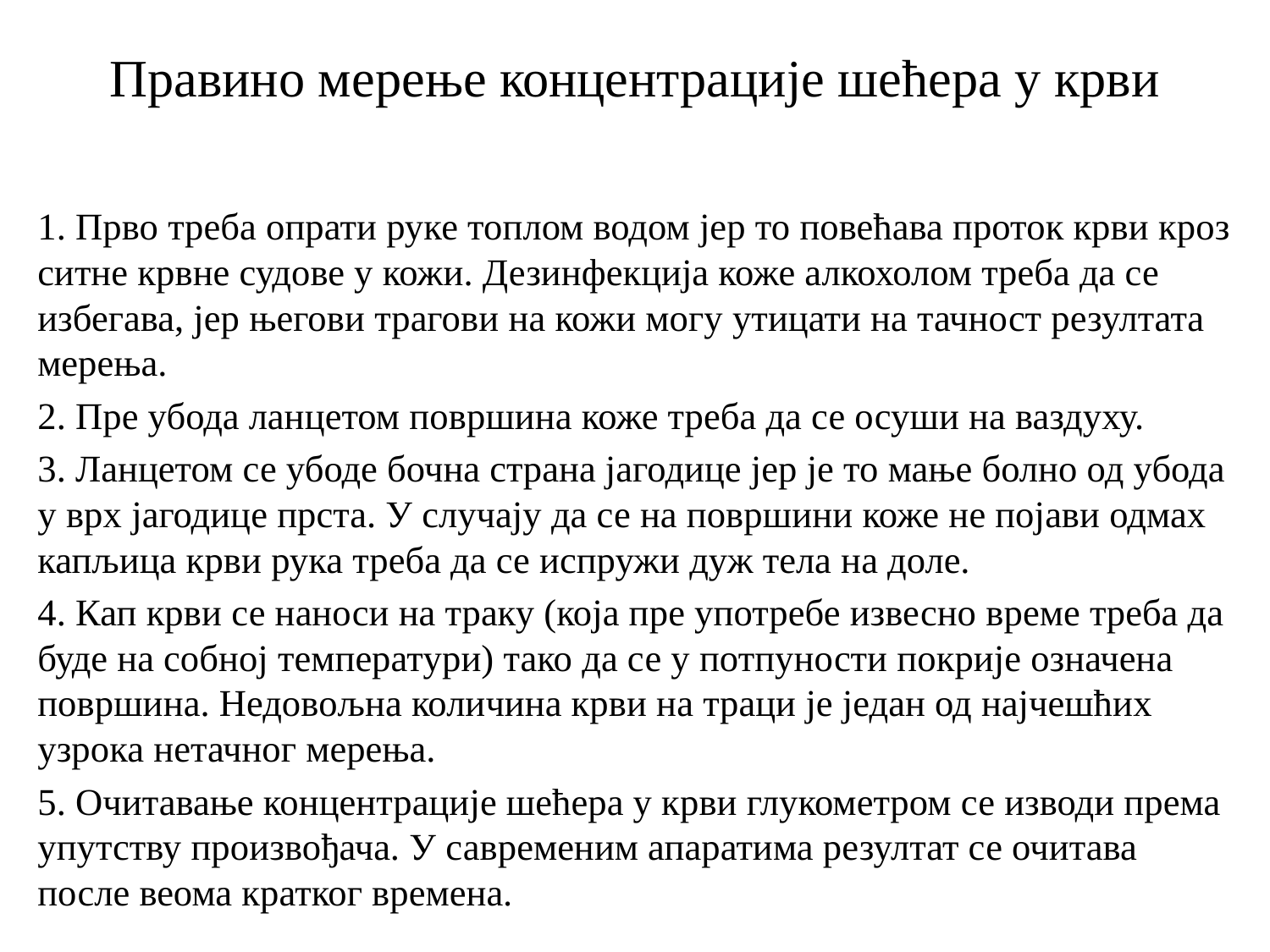

# Правино мерење концентрације шећера у крви
1. Прво треба опрати руке топлом водом јер то повећава проток крви кроз ситне крвне судове у кожи. Дезинфекција коже алкохолом треба да се избегава, јер његови трагови на кожи могу утицати на тачност резултата мерења.
2. Пре убода ланцетом површина коже треба да се осуши на ваздуху.
3. Ланцетом се убоде бочна страна јагодице јер је то мање болно од убода у врх јагодице прста. У случају да се на површини коже не појави одмах капљица крви рука треба да се испружи дуж тела на доле.
4. Кап крви се наноси на траку (која пре употребе извесно време треба да буде на собној температури) тако да се у потпуности покрије означена површина. Недовољна количина крви на траци је један од најчешћих узрока нетачног мерења.
5. Очитавање концентрације шећера у крви глукометром се изводи према упутству произвођача. У савременим апаратима резултат се очитава после веома кратког времена.